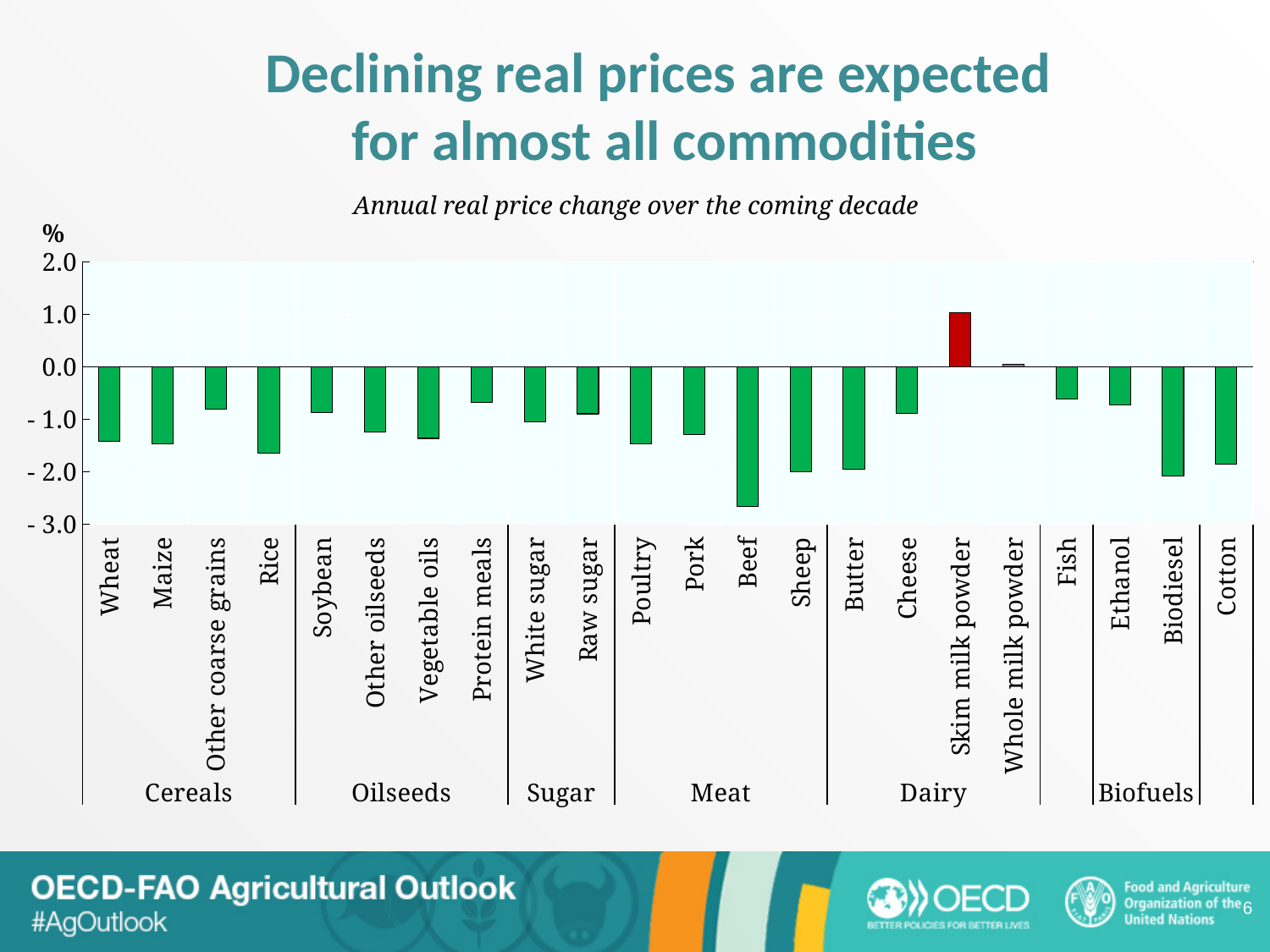

# Declining real prices are expected for almost all commodities

### Chart

| Category | Annual growth rate |
|---|---|
| Wheat | -1.418613833594518 |
| Maize | -1.469609733567523 |
| Other coarse grains | -0.808630446334513 |
| Rice | -1.646218867100113 |
| Soybean | -0.874943722577804 |
| Other oilseeds | -1.240119705666776 |
| Vegetable oils | -1.359704088325919 |
| Protein meals | -0.678945482969939 |
| White sugar | -1.04682761531103 |
| Raw sugar | -0.892009248761905 |
| Poultry | -1.46597264224898 |
| Pork | -1.282659366897043 |
| Beef | -2.662972772000749 |
| Sheep | -1.99379873812695 |
| Butter | -1.951871963181651 |
| Cheese | -0.888514727508405 |
| Skim milk powder | 1.040000288837461 |
| Whole milk powder | 0.0504970858435483 |
| Fish | -0.612892930451947 |
| Ethanol | -0.723957721151181 |
| Biodiesel | -2.076306304929465 |
| Cotton | -1.855774252199349 |
Annual real price change over the coming decade
6